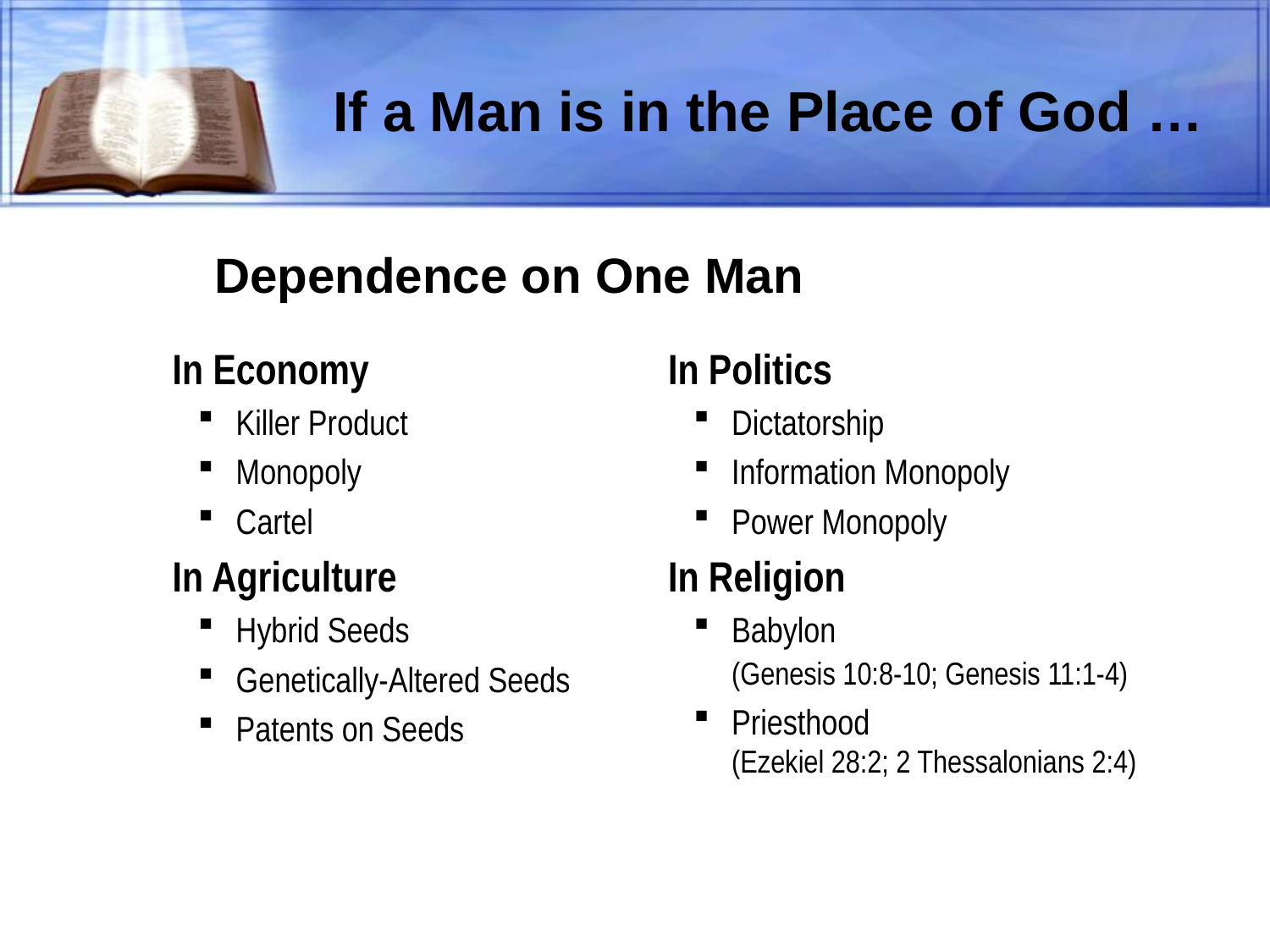

# If a Man is in the Place of God …
Dependence on One Man
In Economy
Killer Product
Monopoly
Cartel
In Agriculture
Hybrid Seeds
Genetically-Altered Seeds
Patents on Seeds

In Politics
Dictatorship
Information Monopoly
Power Monopoly
In Religion
Babylon
(Genesis 10:8-10; Genesis 11:1-4)
Priesthood
(Ezekiel 28:2; 2 Thessalonians 2:4)